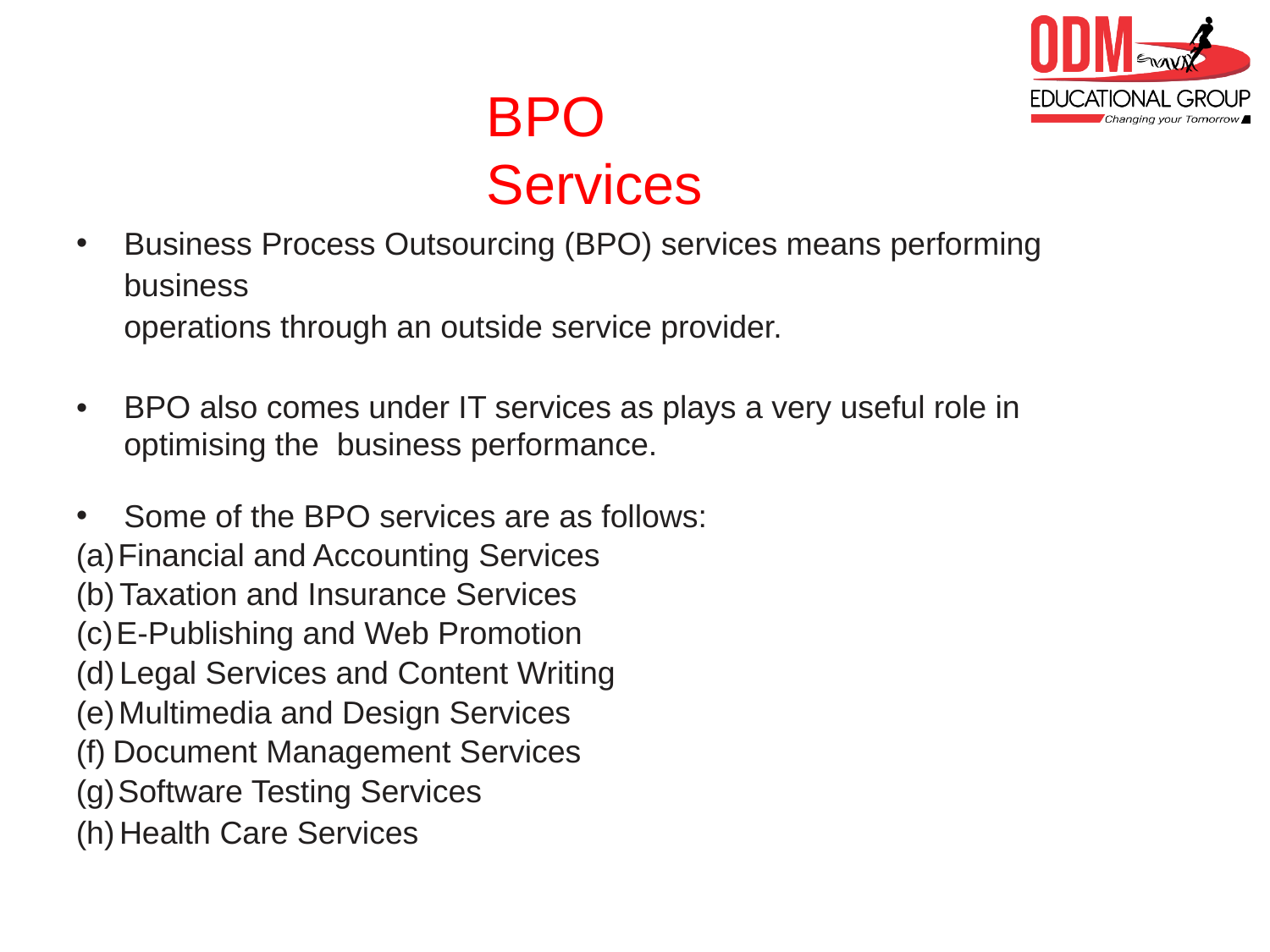

# BPO Services
Business Process Outsourcing (BPO) services means performing business
operations through an outside service provider.

BPO also comes under IT services as plays a very useful role in optimising the  business performance.
Some of the BPO services are as follows:
Financial and Accounting Services
Taxation and Insurance Services
E-Publishing and Web Promotion
Legal Services and Content Writing
Multimedia and Design Services
Document Management Services
Software Testing Services
Health Care Services